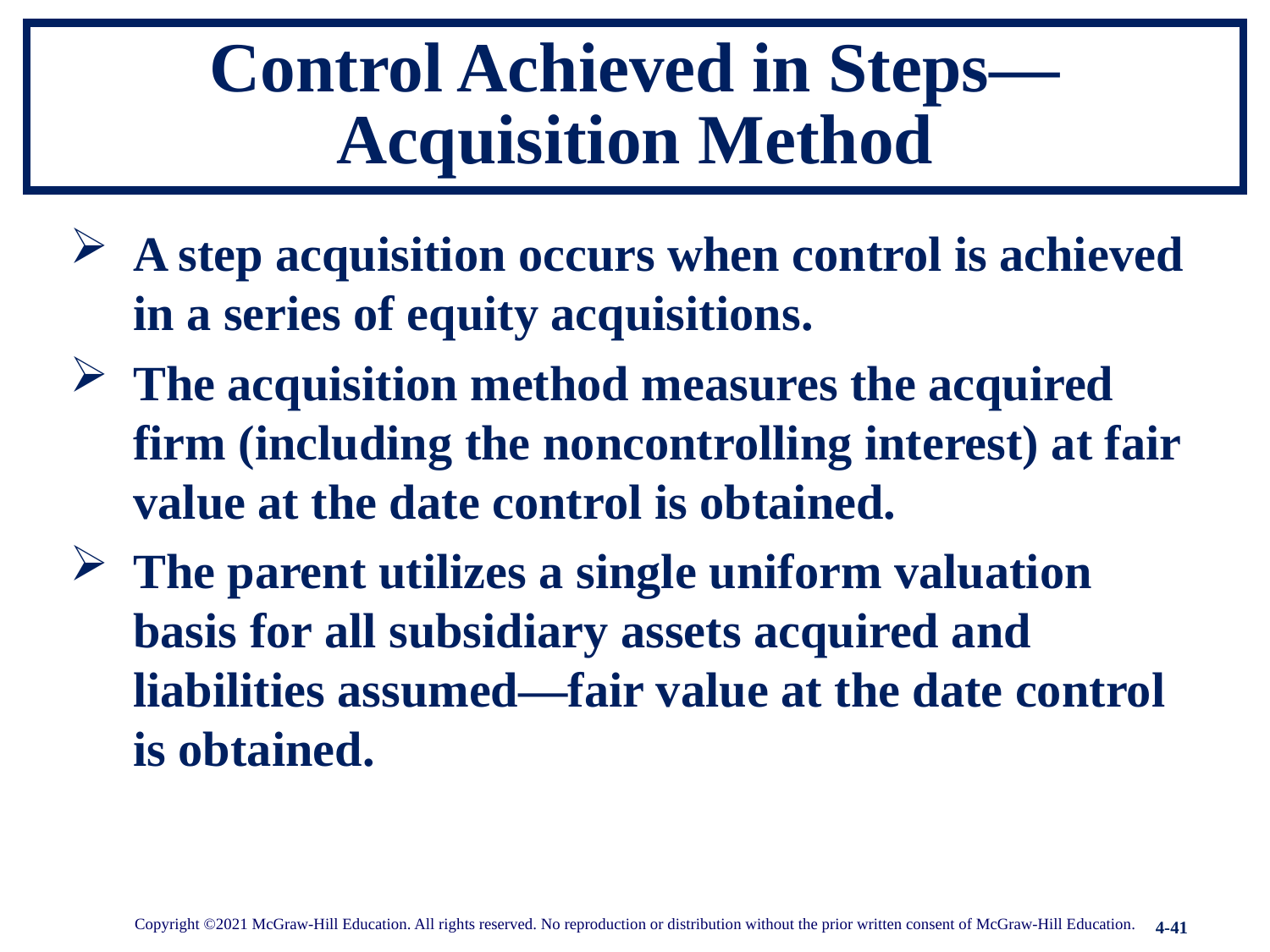

# Control Achieved in Steps—Acquisition Method
A step acquisition occurs when control is achieved in a series of equity acquisitions.
The acquisition method measures the acquired firm (including the noncontrolling interest) at fair value at the date control is obtained.
The parent utilizes a single uniform valuation basis for all subsidiary assets acquired and liabilities assumed—fair value at the date control is obtained.
Copyright ©2021 McGraw-Hill Education. All rights reserved. No reproduction or distribution without the prior written consent of McGraw-Hill Education.
4-41